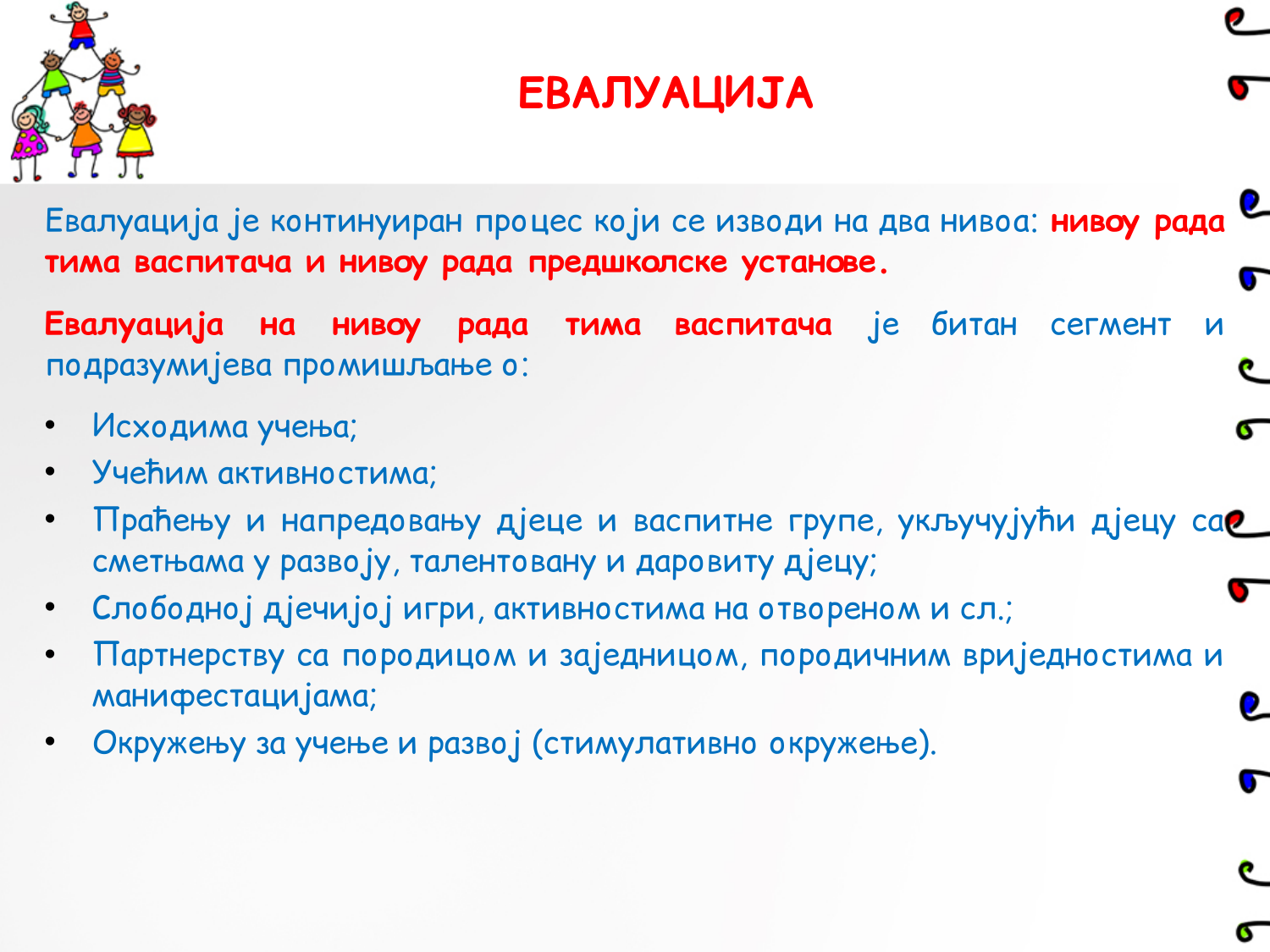

# ЕВАЛУАЦИЈА
Евалуација је континуиран процес који се изводи на два нивоа: нивоу рада тима васпитача и нивоу рада предшколске установе.
Евалуација на нивоу рада тима васпитача је битан сегмент и подразумијева промишљање о:
Исходима учења;
Учећим активностима;
Праћењу и напредовању дјеце и васпитне групе, укључујући дјецу са сметњама у развоју, талентовану и даровиту дјецу;
Слободној дјечијој игри, активностима на отвореном и сл.;
Партнерству са породицом и заједницом, породичним вриједностима и манифестацијама;
Окружењу за учење и развој (стимулативно окружење).